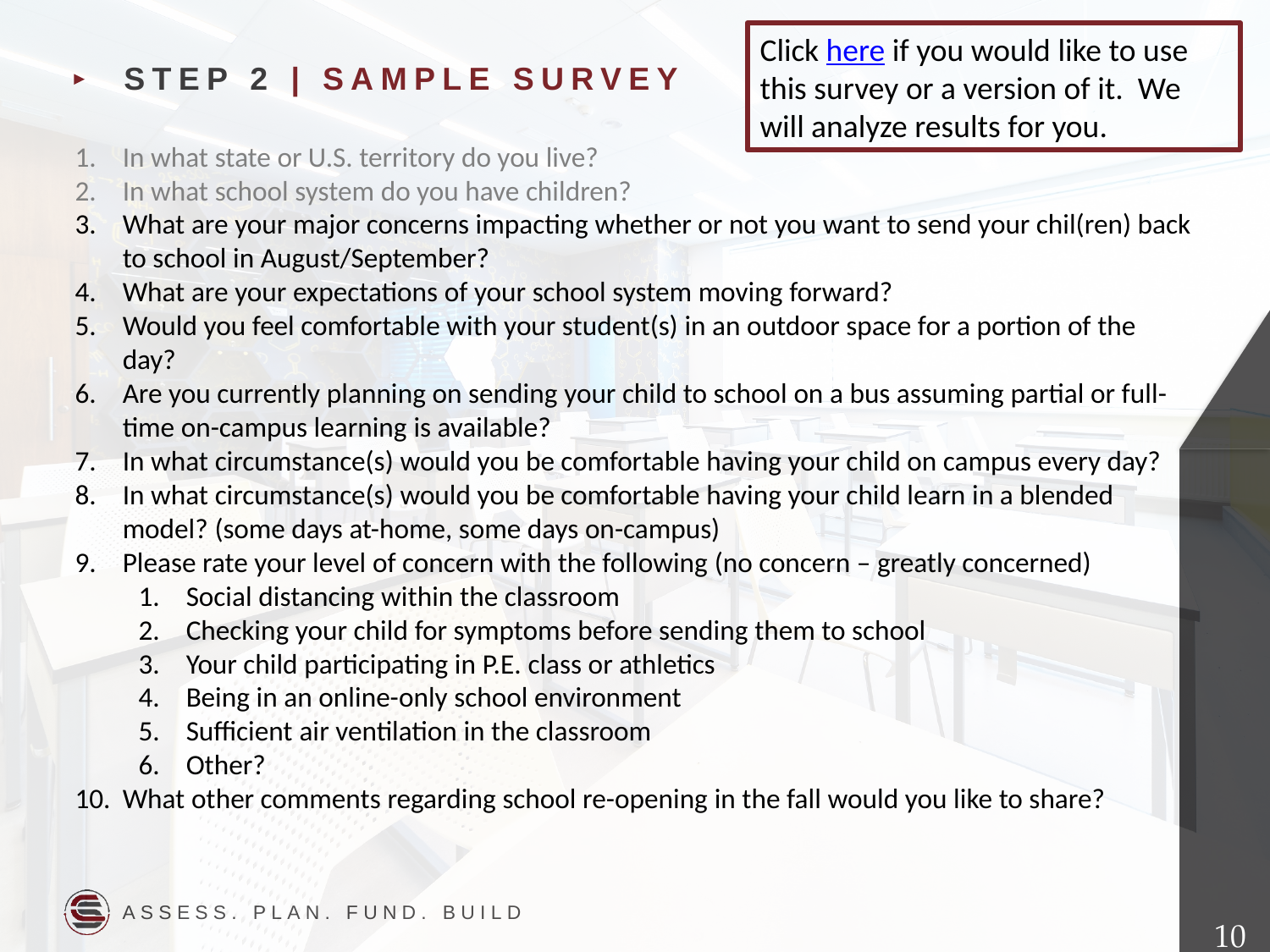

Click here if you would like to use this survey or a version of it.  We will analyze results for you.
 Step 2 | Sample survey

In what state or U.S. territory do you live?
In what school system do you have children?
What are your major concerns impacting whether or not you want to send your chil(ren) back to school in August/September?
What are your expectations of your school system moving forward?
Would you feel comfortable with your student(s) in an outdoor space for a portion of the day?
Are you currently planning on sending your child to school on a bus assuming partial or full-time on-campus learning is available?
In what circumstance(s) would you be comfortable having your child on campus every day?
In what circumstance(s) would you be comfortable having your child learn in a blended model? (some days at-home, some days on-campus)
Please rate your level of concern with the following (no concern – greatly concerned)
Social distancing within the classroom
Checking your child for symptoms before sending them to school
Your child participating in P.E. class or athletics
Being in an online-only school environment
Sufficient air ventilation in the classroom
Other?
What other comments regarding school re-opening in the fall would you like to share?
10